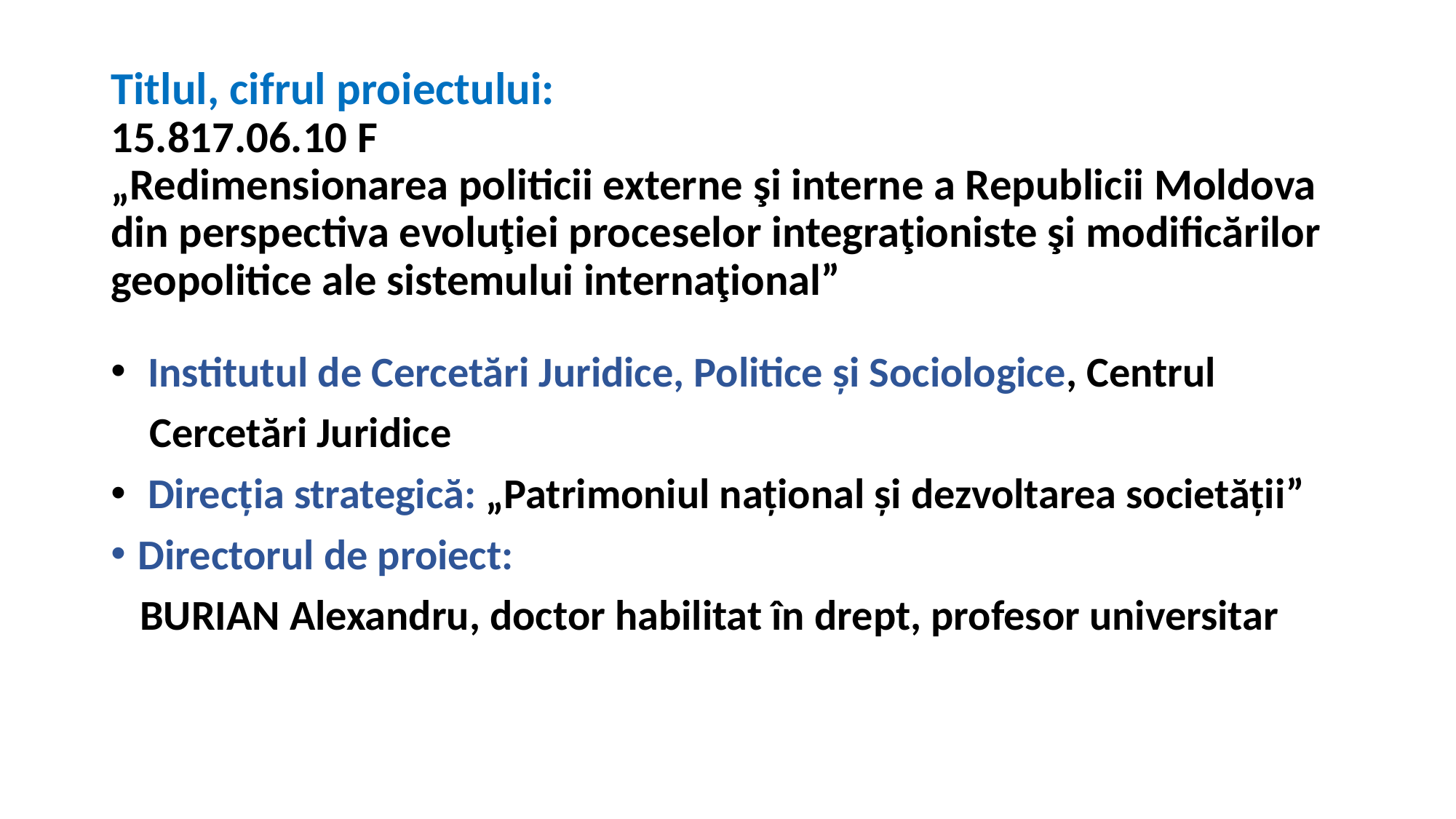

# Titlul, cifrul proiectului: 15.817.06.10 F „Redimensionarea politicii externe şi interne a Republicii Moldova din perspectiva evoluţiei proceselor integraţioniste şi modificărilor geopolitice ale sistemului internaţional”
 Institutul de Cercetări Juridice, Politice și Sociologice, Centrul
    Cercetări Juridice
 Direcţia strategică: „Patrimoniul național și dezvoltarea societății”
Directorul de proiect:
   BURIAN Alexandru, doctor habilitat în drept, profesor universitar